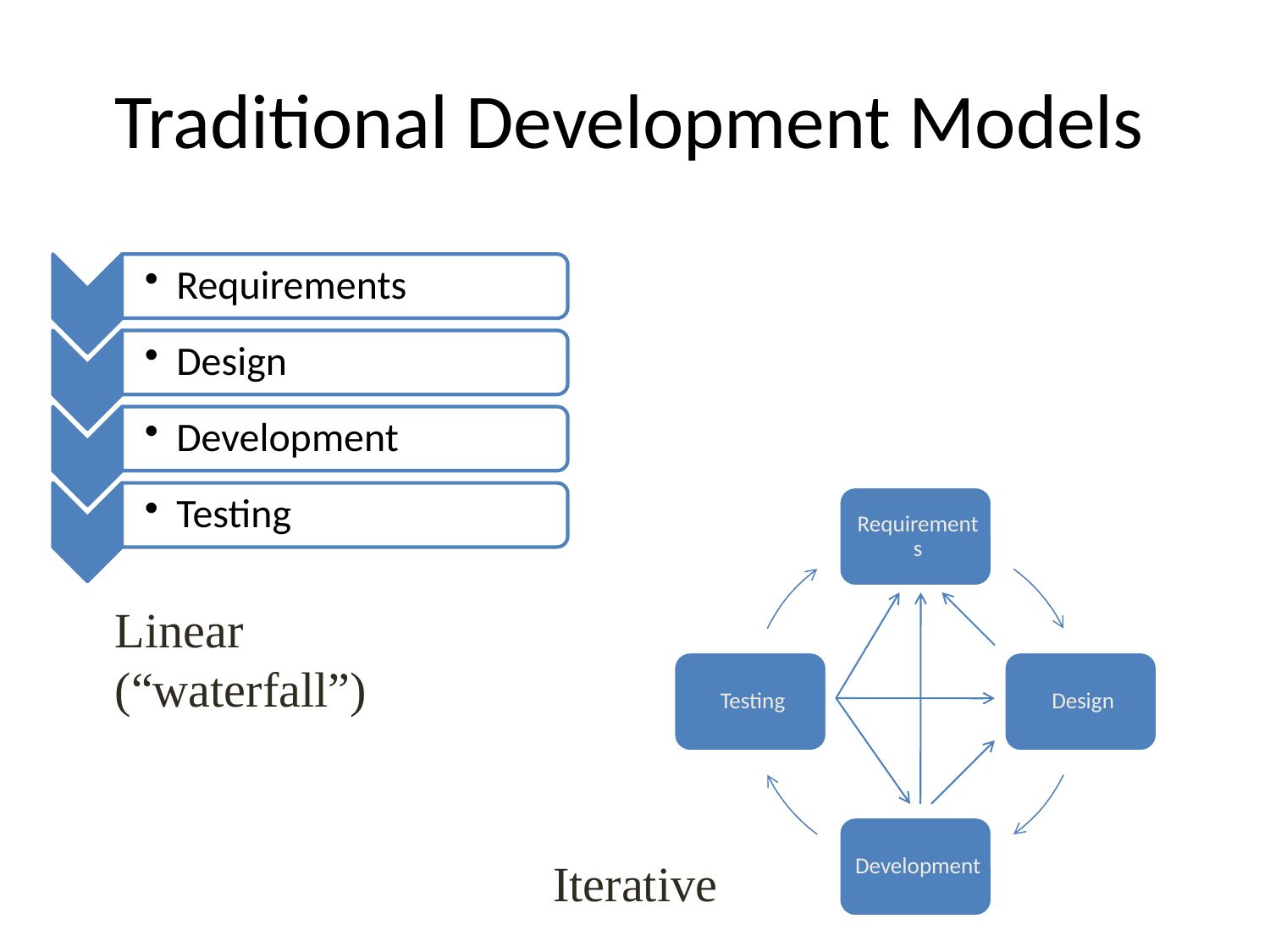

# Traditional Development Models

Requirements

Design

Development

Testing
Requirements
Design
Development
Testing
Linear
(“waterfall”)
Iterative